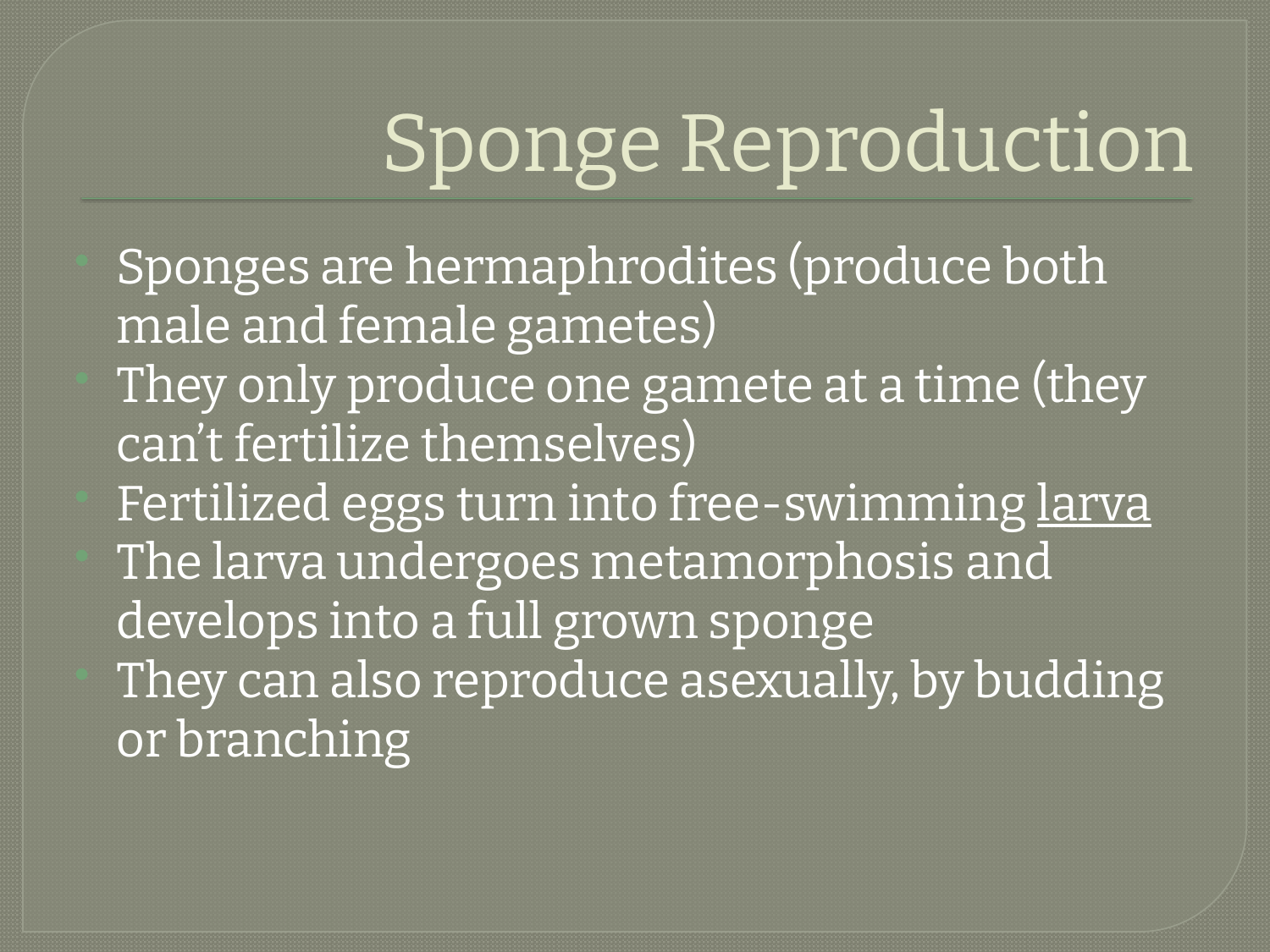

# Sponge Reproduction
Sponges are hermaphrodites (produce both male and female gametes)
They only produce one gamete at a time (they can’t fertilize themselves)
Fertilized eggs turn into free-swimming larva
The larva undergoes metamorphosis and develops into a full grown sponge
They can also reproduce asexually, by budding or branching